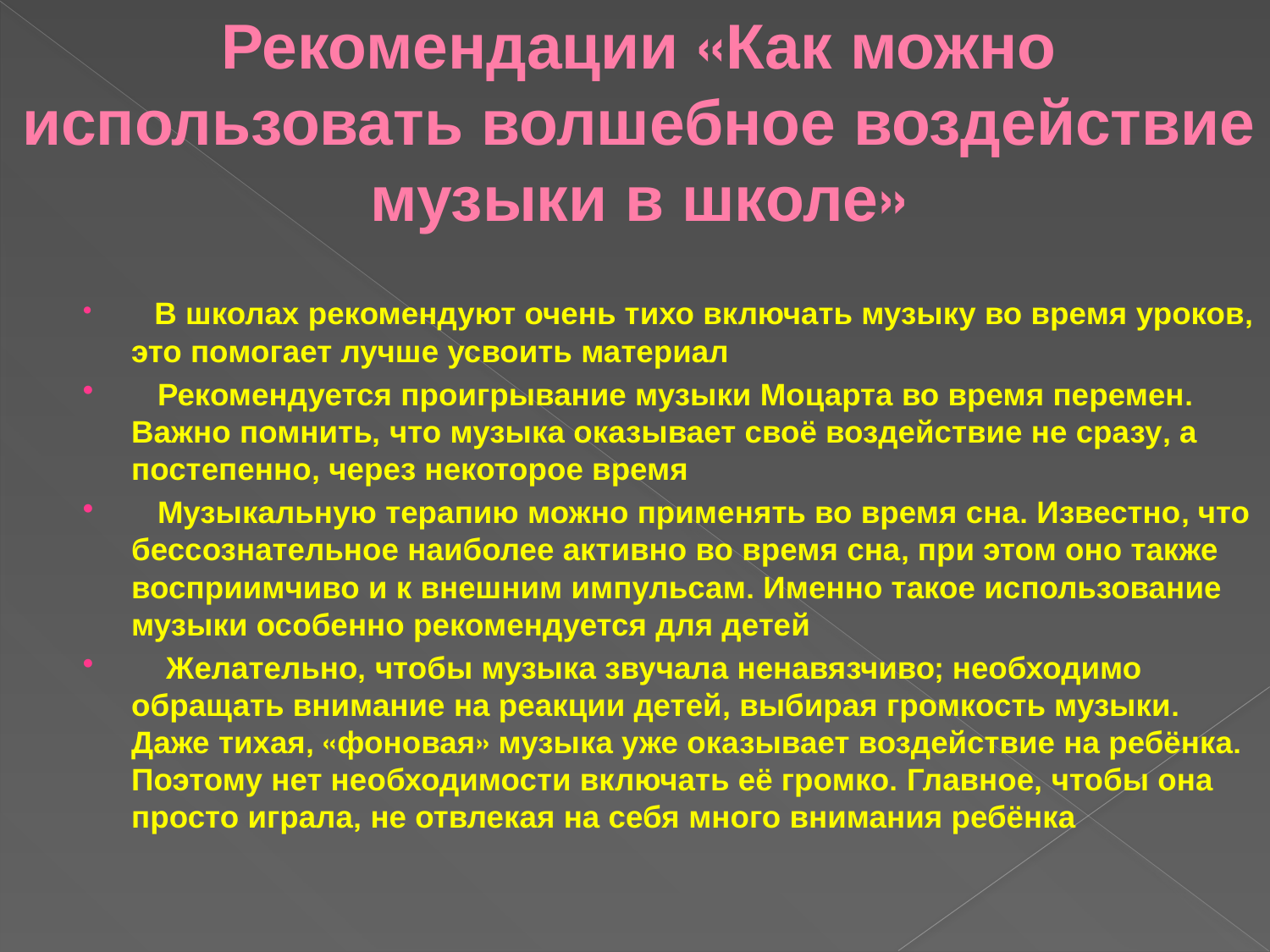

# Рекомендации «Как можно использовать волшебное воздействие музыки в школе»
   В школах рекомендуют очень тихо включать музыку во время уроков, это помогает лучше усвоить материал
   Рекомендуется проигрывание музыки Моцарта во время перемен. Важно помнить, что музыка оказывает своё воздействие не сразу, а постепенно, через некоторое время
   Музыкальную терапию можно применять во время сна. Известно, что бессознательное наиболее активно во время сна, при этом оно также восприимчиво и к внешним импульсам. Именно такое использование музыки особенно рекомендуется для детей
    Желательно, чтобы музыка звучала ненавязчиво; необходимо обращать внимание на реакции детей, выбирая громкость музыки. Даже тихая, «фоновая» музыка уже оказывает воздействие на ребёнка. Поэтому нет необходимости включать её громко. Главное, чтобы она просто играла, не отвлекая на себя много внимания ребёнка